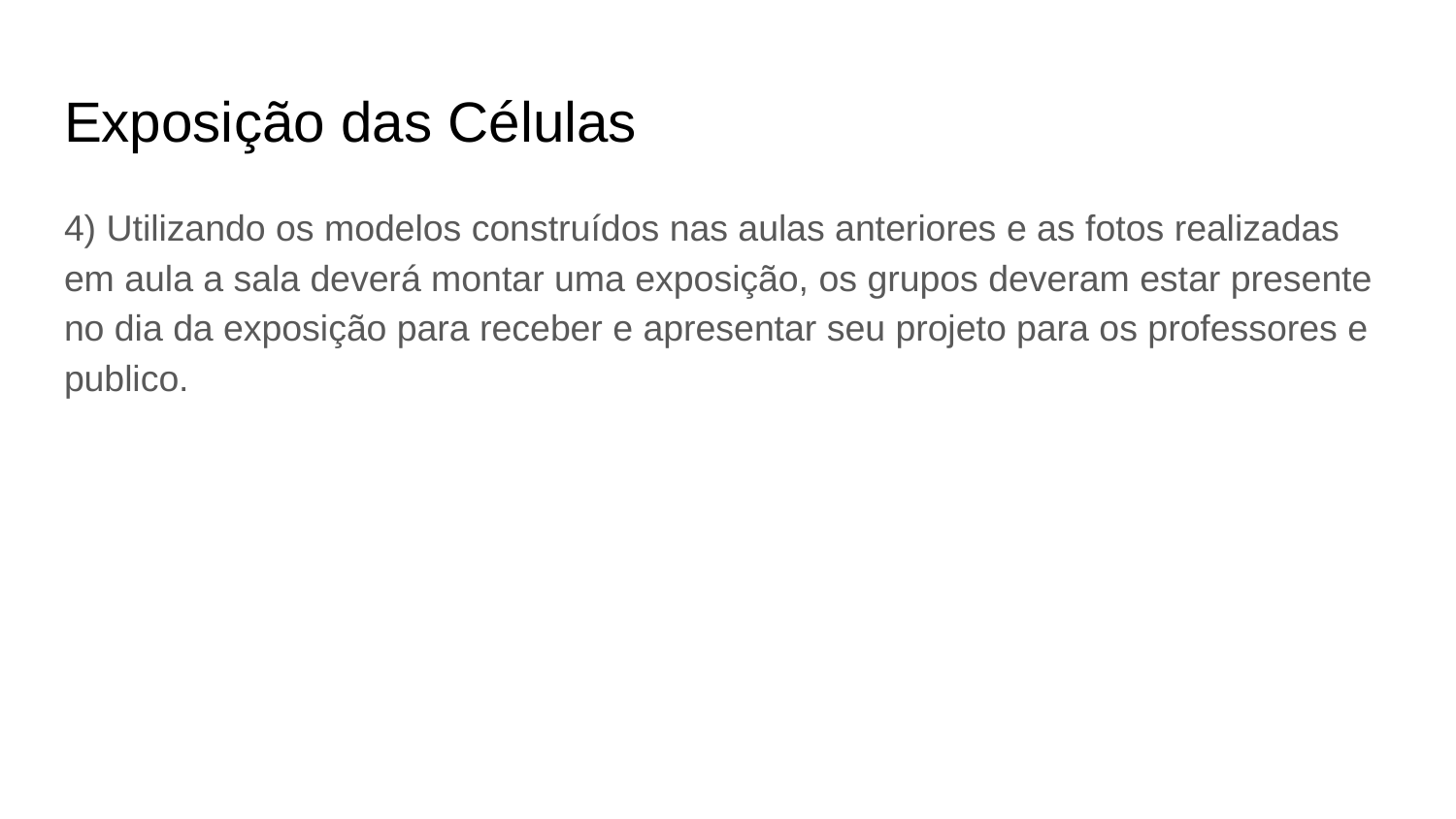

# Exposição das Células
4) Utilizando os modelos construídos nas aulas anteriores e as fotos realizadas em aula a sala deverá montar uma exposição, os grupos deveram estar presente no dia da exposição para receber e apresentar seu projeto para os professores e publico.